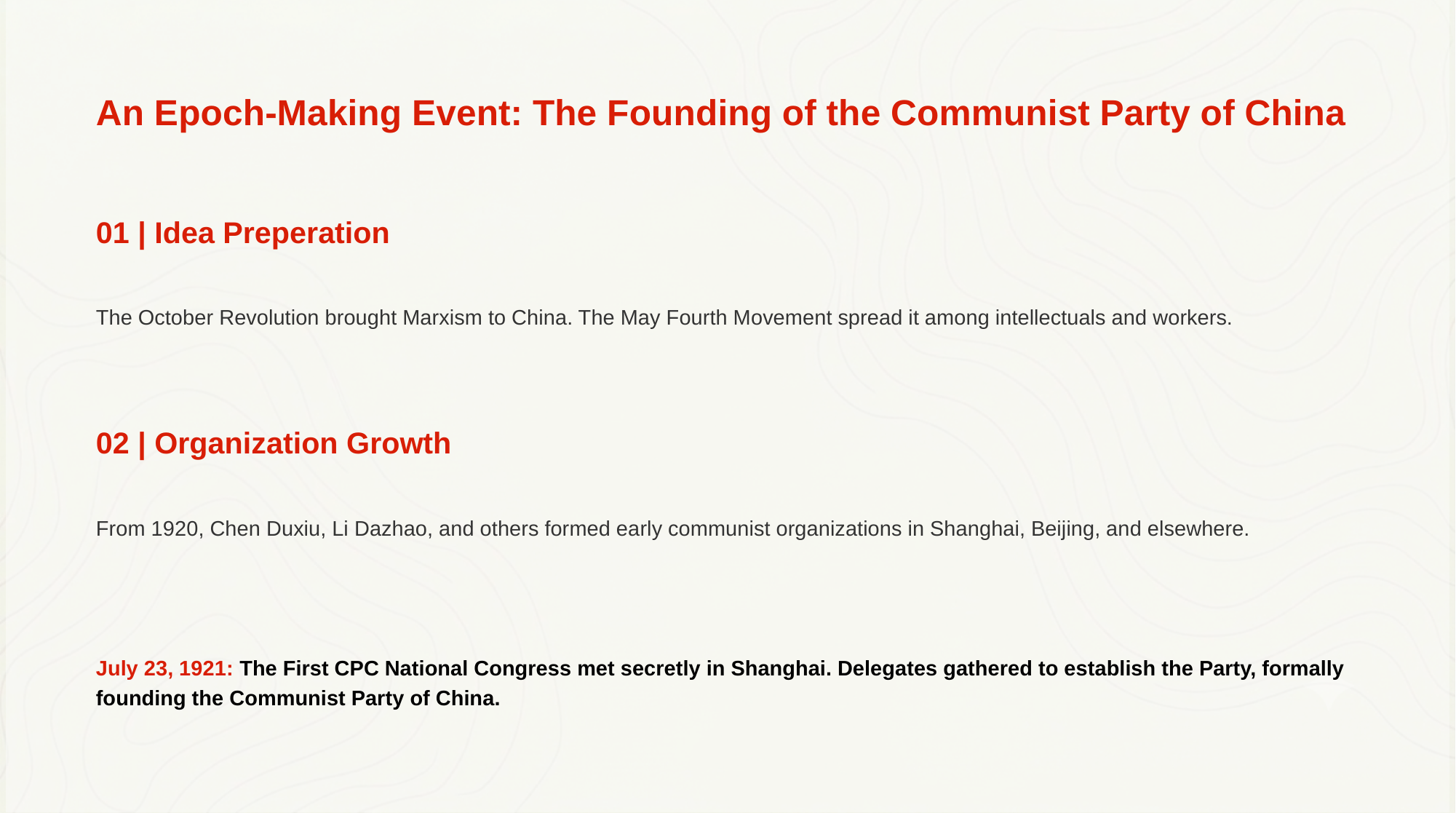

An Epoch-Making Event: The Founding of the Communist Party of China
01 | Idea Preperation
The October Revolution brought Marxism to China. The May Fourth Movement spread it among intellectuals and workers.
02 | Organization Growth
From 1920, Chen Duxiu, Li Dazhao, and others formed early communist organizations in Shanghai, Beijing, and elsewhere.
July 23, 1921: The First CPC National Congress met secretly in Shanghai. Delegates gathered to establish the Party, formally founding the Communist Party of China.